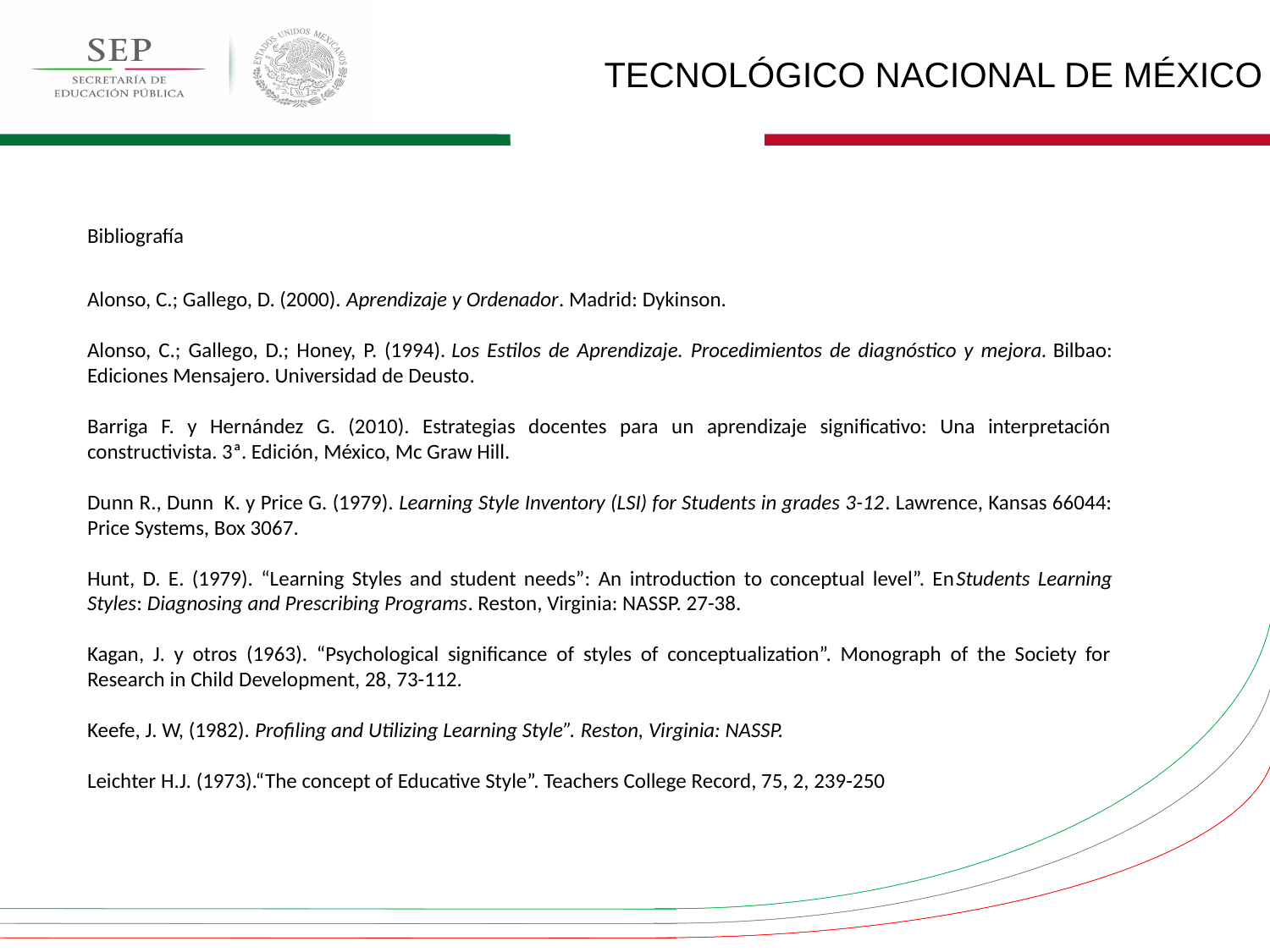

Bibliografía

Alonso, C.; Gallego, D. (2000). Aprendizaje y Ordenador. Madrid: Dykinson.

Alonso, C.; Gallego, D.; Honey, P. (1994). Los Estilos de Aprendizaje. Procedimientos de diagnóstico y mejora. Bilbao: Ediciones Mensajero. Universidad de Deusto.

Barriga F. y Hernández G. (2010). Estrategias docentes para un aprendizaje significativo: Una interpretación constructivista. 3ª. Edición, México, Mc Graw Hill.

Dunn R., Dunn  K. y Price G. (1979). Learning Style Inventory (LSI) for Students in grades 3-12. Lawrence, Kansas 66044: Price Systems, Box 3067.

Hunt, D. E. (1979). “Learning Styles and student needs”: An introduction to conceptual level”. EnStudents Learning Styles: Diagnosing and Prescribing Programs. Reston, Virginia: NASSP. 27-38.

Kagan, J. y otros (1963). “Psychological significance of styles of conceptualization”. Monograph of the Society for Research in Child Development, 28, 73-112.

Keefe, J. W, (1982). Profiling and Utilizing Learning Style”. Reston, Virginia: NASSP.

Leichter H.J. (1973).“The concept of Educative Style”. Teachers College Record, 75, 2, 239-250